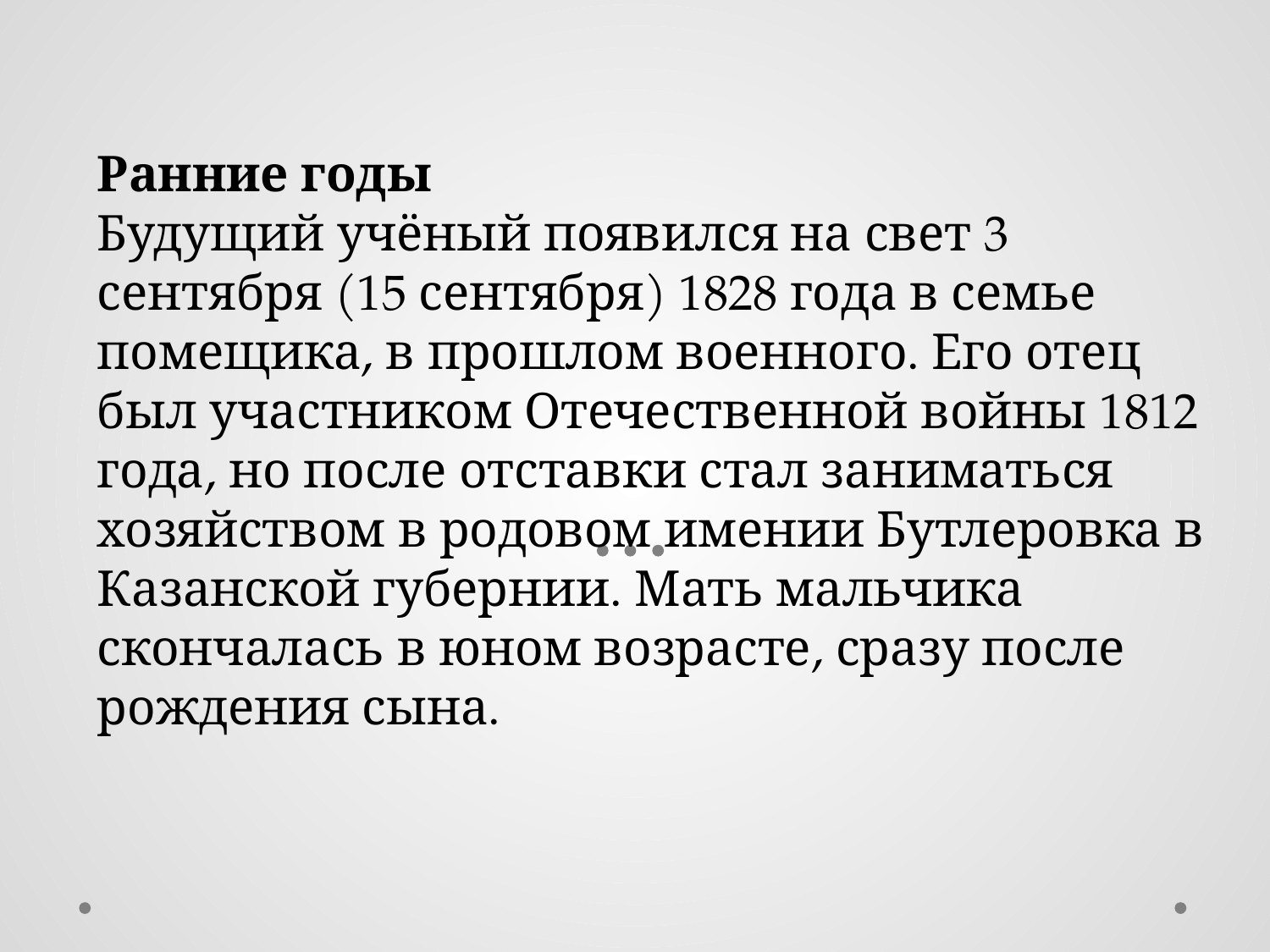

Ранние годы
Будущий учёный появился на свет 3 сентября (15 сентября) 1828 года в семье помещика, в прошлом военного. Его отец был участником Отечественной войны 1812 года, но после отставки стал заниматься хозяйством в родовом имении Бутлеровка в Казанской губернии. Мать мальчика скончалась в юном возрасте, сразу после рождения сына.
#